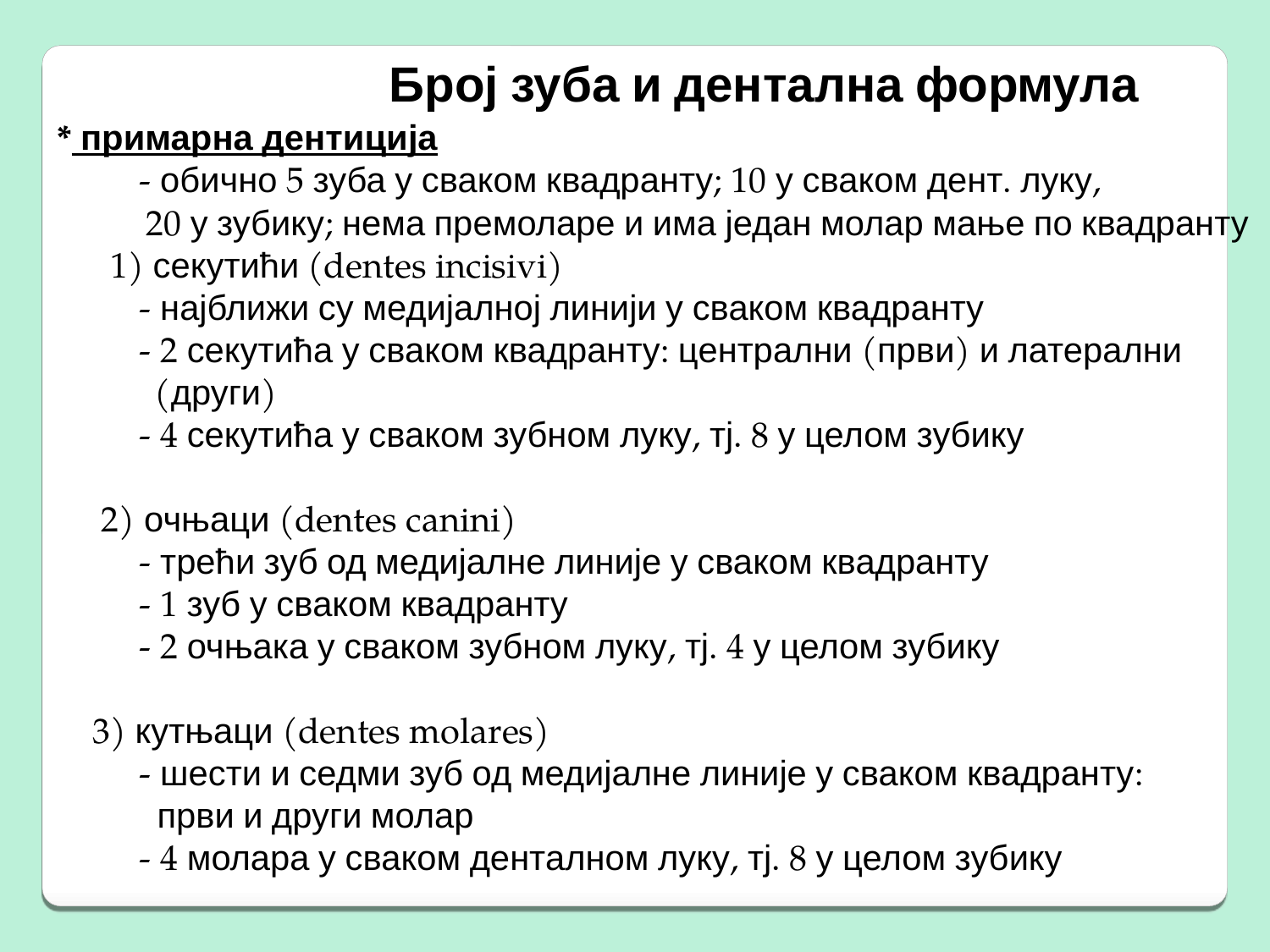

Број зуба и дентална формула
     * примарна дентиција
	- обично 5 зуба у сваком квадранту; 10 у сваком дент. луку,
               20 у зубику; нема премоларе и има један молар мање по квадранту
           1) секутићи (dentes incisivi)
	- најближи су медијалној линији у сваком квадранту
	- 2 секутића у сваком квадранту: централни (први) и латерални
                (други)
	- 4 секутића у сваком зубном луку, тј. 8 у целом зубику

          2) очњаци (dentes canini)
	- трећи зуб од медијалне линије у сваком квадранту
	- 1 зуб у сваком квадранту
	- 2 очњака у сваком зубном луку, тј. 4 у целом зубику

         3) кутњаци (dentes molares)
	- шести и седми зуб од медијалне линије у сваком квадранту:
	  први и други молар
	- 4 молара у сваком денталном луку, тј. 8 у целом зубику